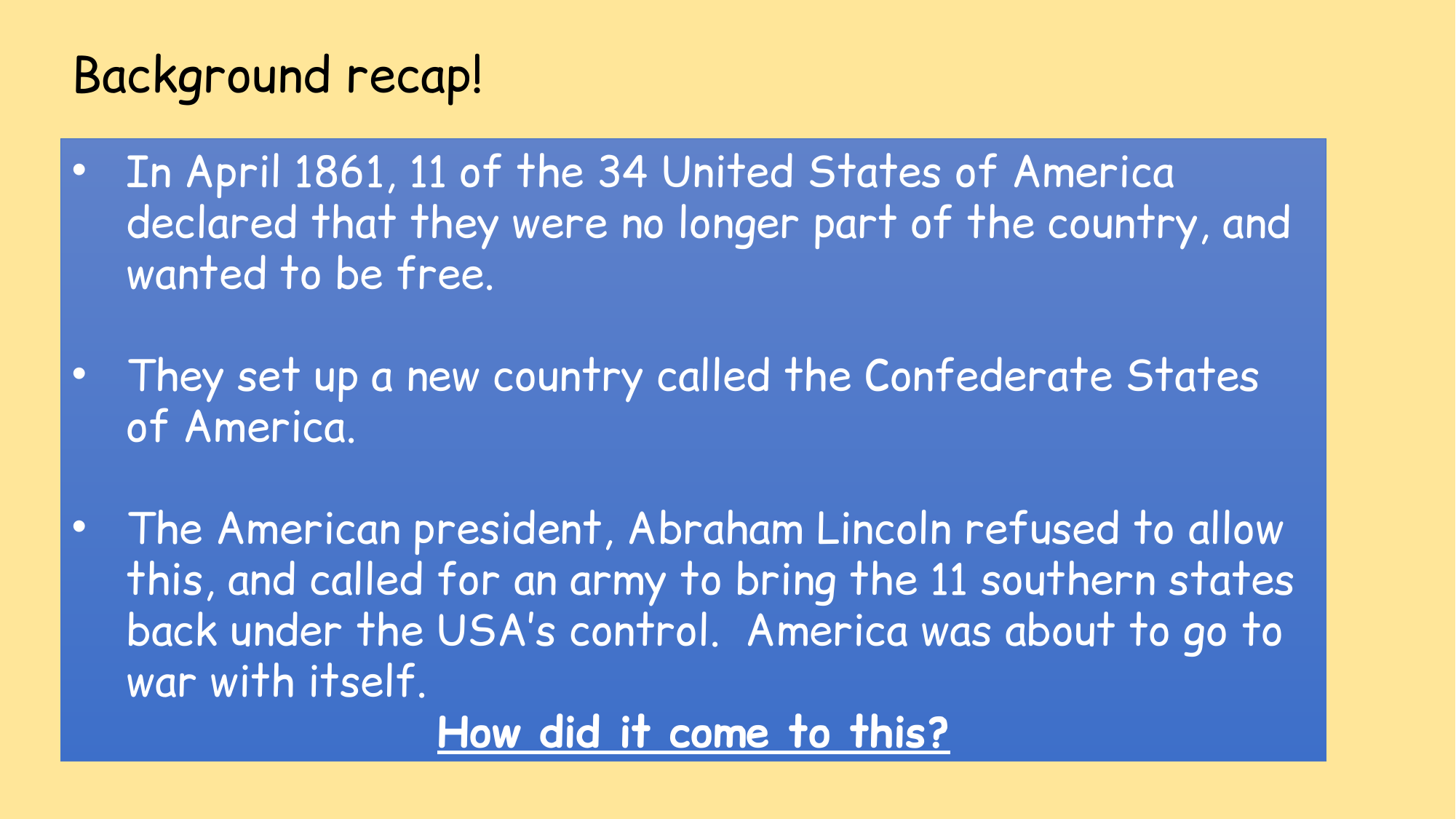

Background recap!
In April 1861, 11 of the 34 United States of America declared that they were no longer part of the country, and wanted to be free.

They set up a new country called the Confederate States of America.

The American president, Abraham Lincoln refused to allow this, and called for an army to bring the 11 southern states back under the USA’s control.  America was about to go to war with itself.
How did it come to this?